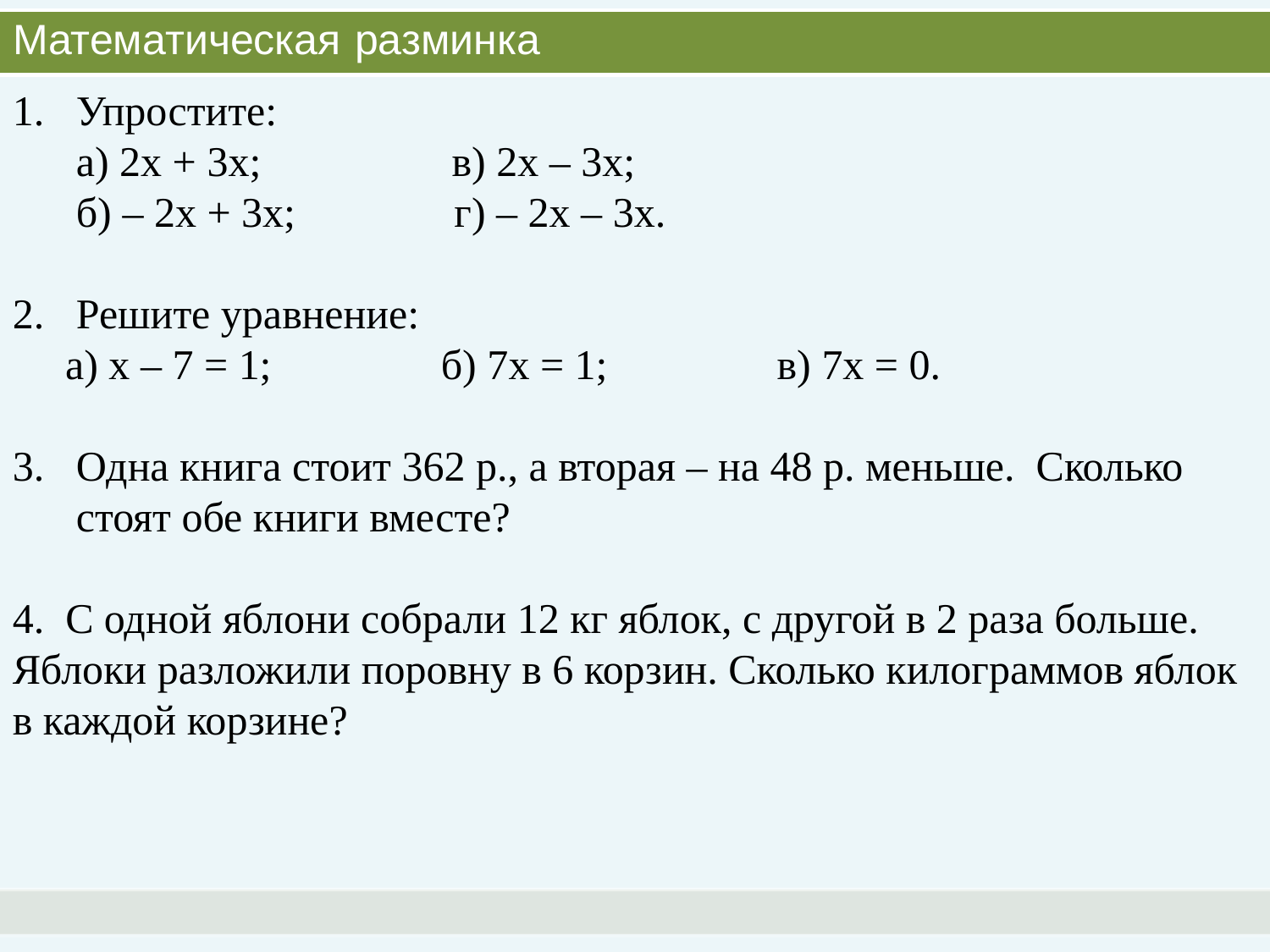

# Математическая разминка

Упростите:
      а) 2х + 3х;                  в) 2х – 3х;
      б) – 2х + 3х;               г) – 2х – 3х.

Решите уравнение:
     а) х – 7 = 1;                б) 7х = 1;                в) 7х = 0.

Одна книга стоит 362 р., а вторая – на 48 р. меньше.  Сколько стоят обе книги вместе?

4.  С одной яблони собрали 12 кг яблок, с другой в 2 раза больше. Яблоки разложили поровну в 6 корзин. Сколько килограммов яблок в каждой корзине?